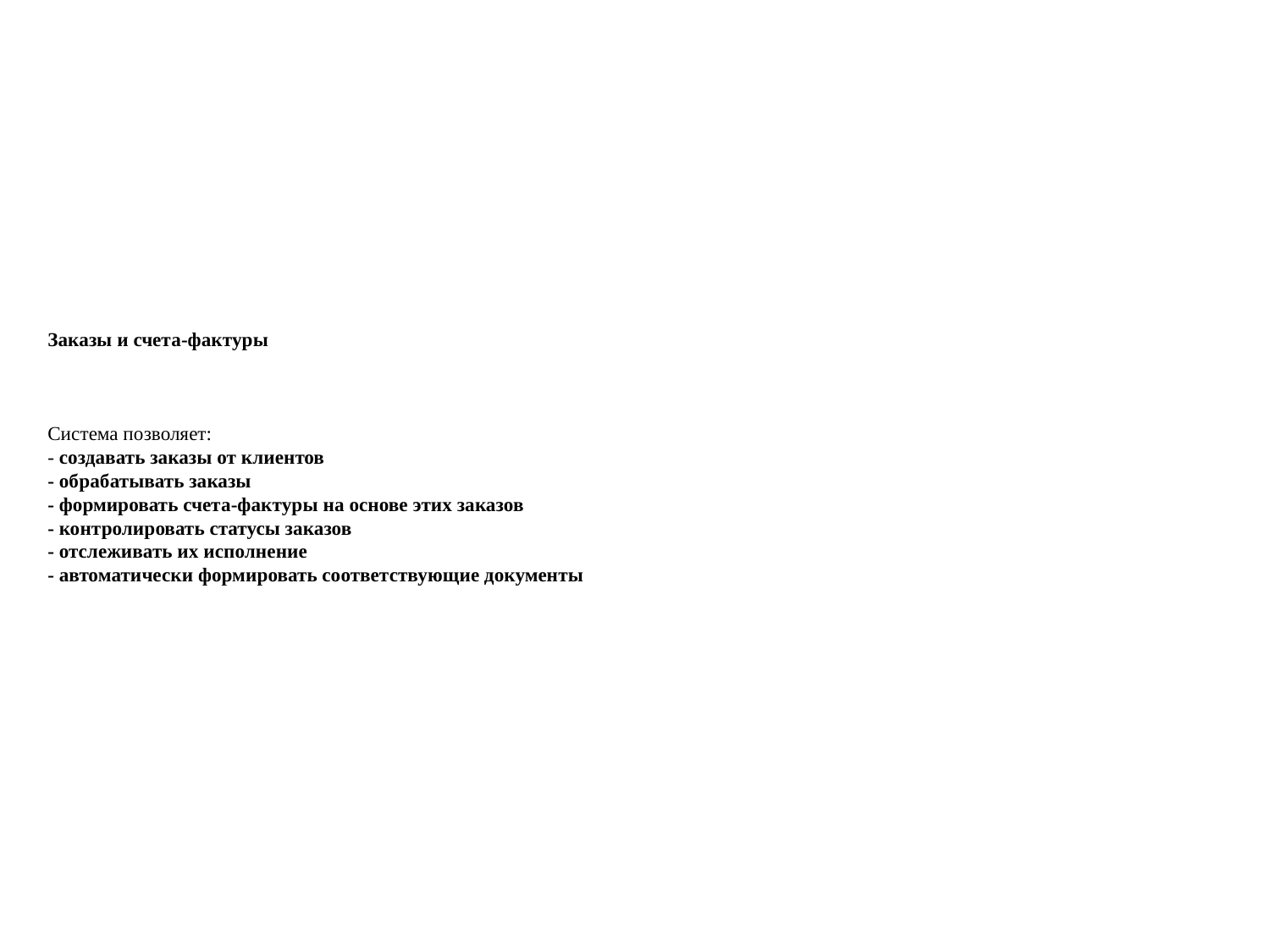

# Заказы и счета-фактуры Система позволяет: - создавать заказы от клиентов - обрабатывать заказы - формировать счета-фактуры на основе этих заказов - контролировать статусы заказов - отслеживать их исполнение - автоматически формировать соответствующие документы